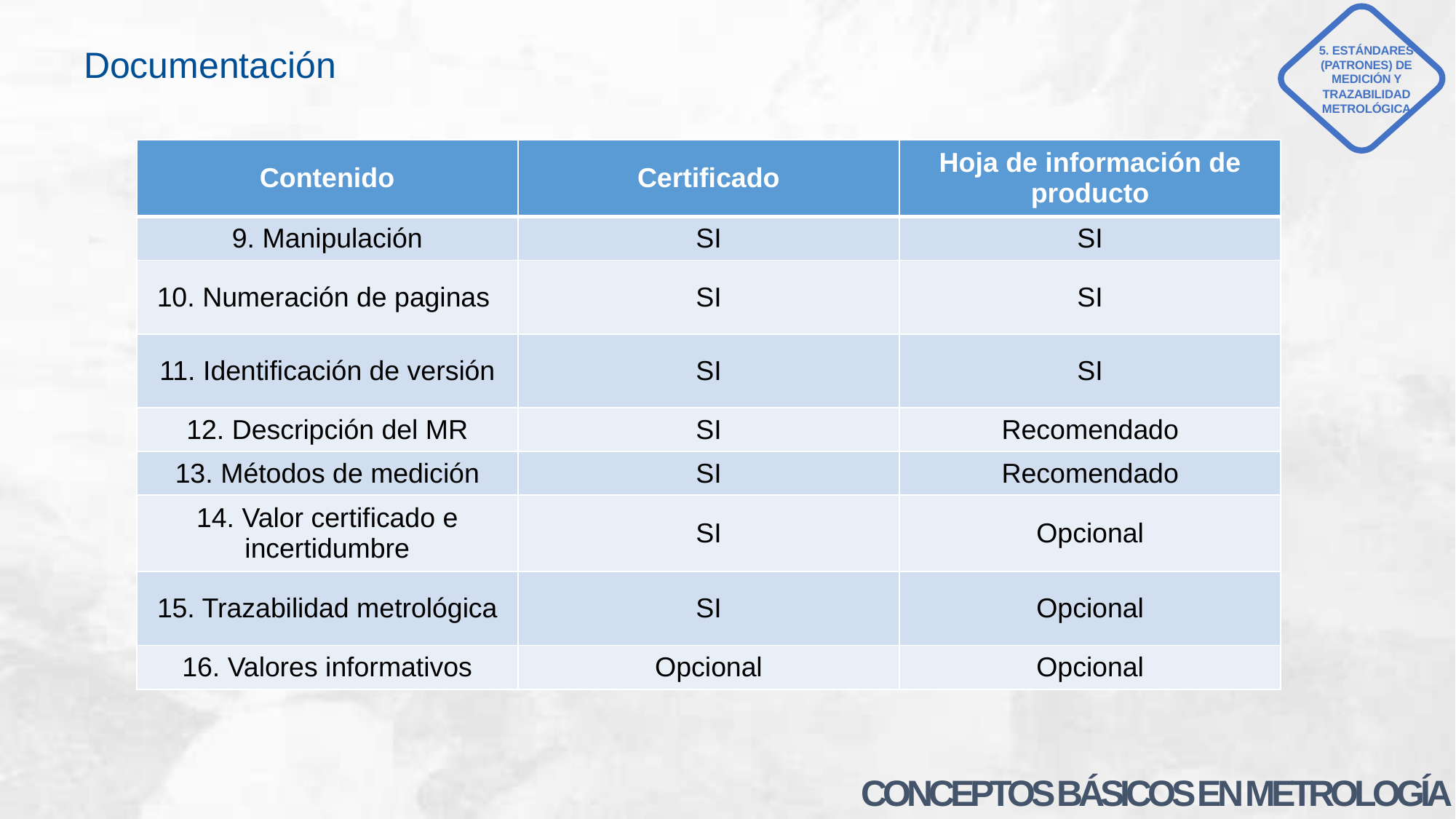

Documentación
5. ESTÁNDARES (PATRONES) DE MEDICIÓN Y TRAZABILIDAD METROLÓGICA
| Contenido | Certificado | Hoja de información de producto |
| --- | --- | --- |
| 9. Manipulación | SI | SI |
| 10. Numeración de paginas | SI | SI |
| 11. Identificación de versión | SI | SI |
| 12. Descripción del MR | SI | Recomendado |
| 13. Métodos de medición | SI | Recomendado |
| 14. Valor certificado e incertidumbre | SI | Opcional |
| 15. Trazabilidad metrológica | SI | Opcional |
| 16. Valores informativos | Opcional | Opcional |
CONCEPTOS BÁSICOS EN METROLOGÍA